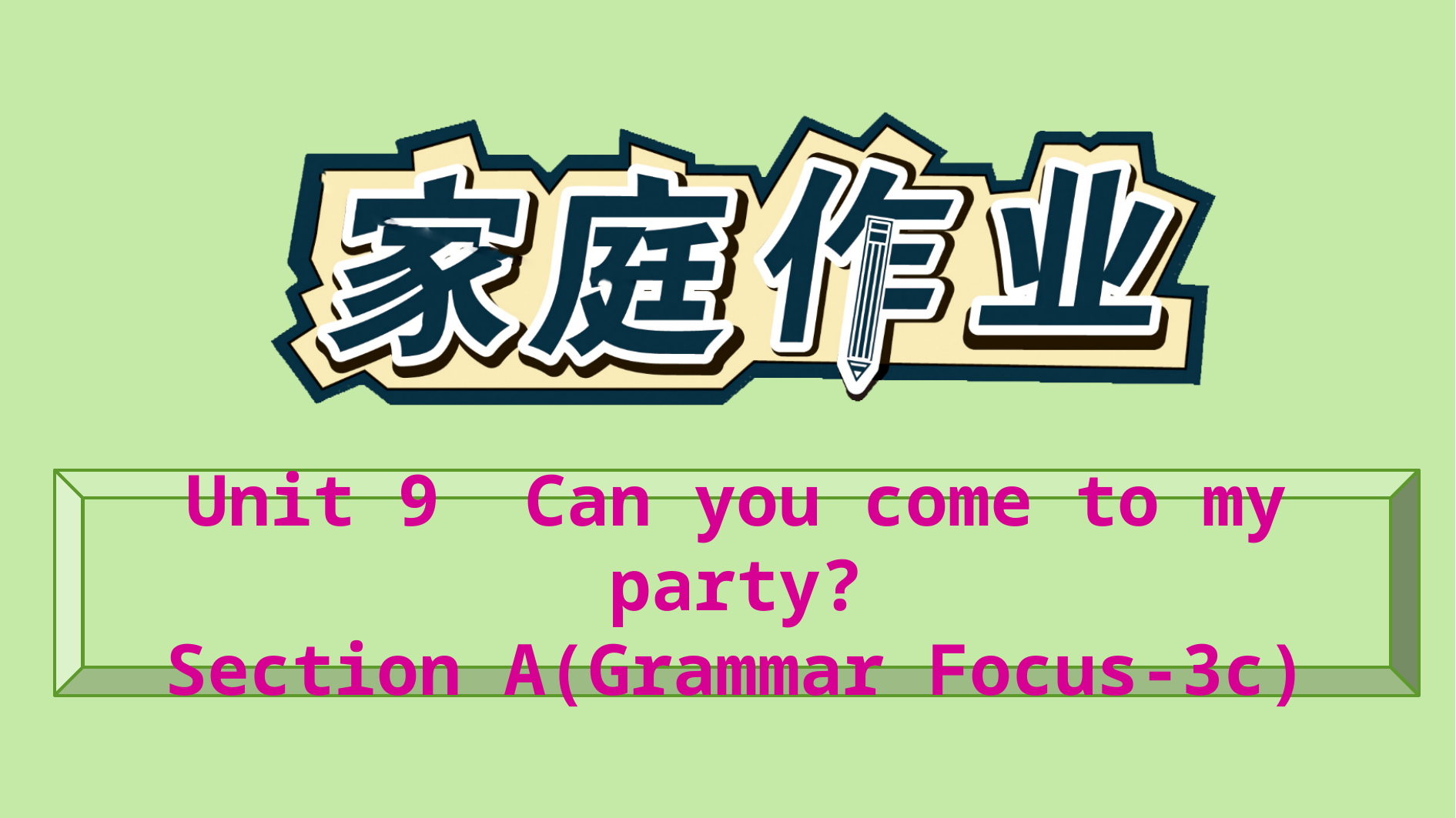

Unit 9  Can you come to my party?
Section A(Grammar Focus-3c)